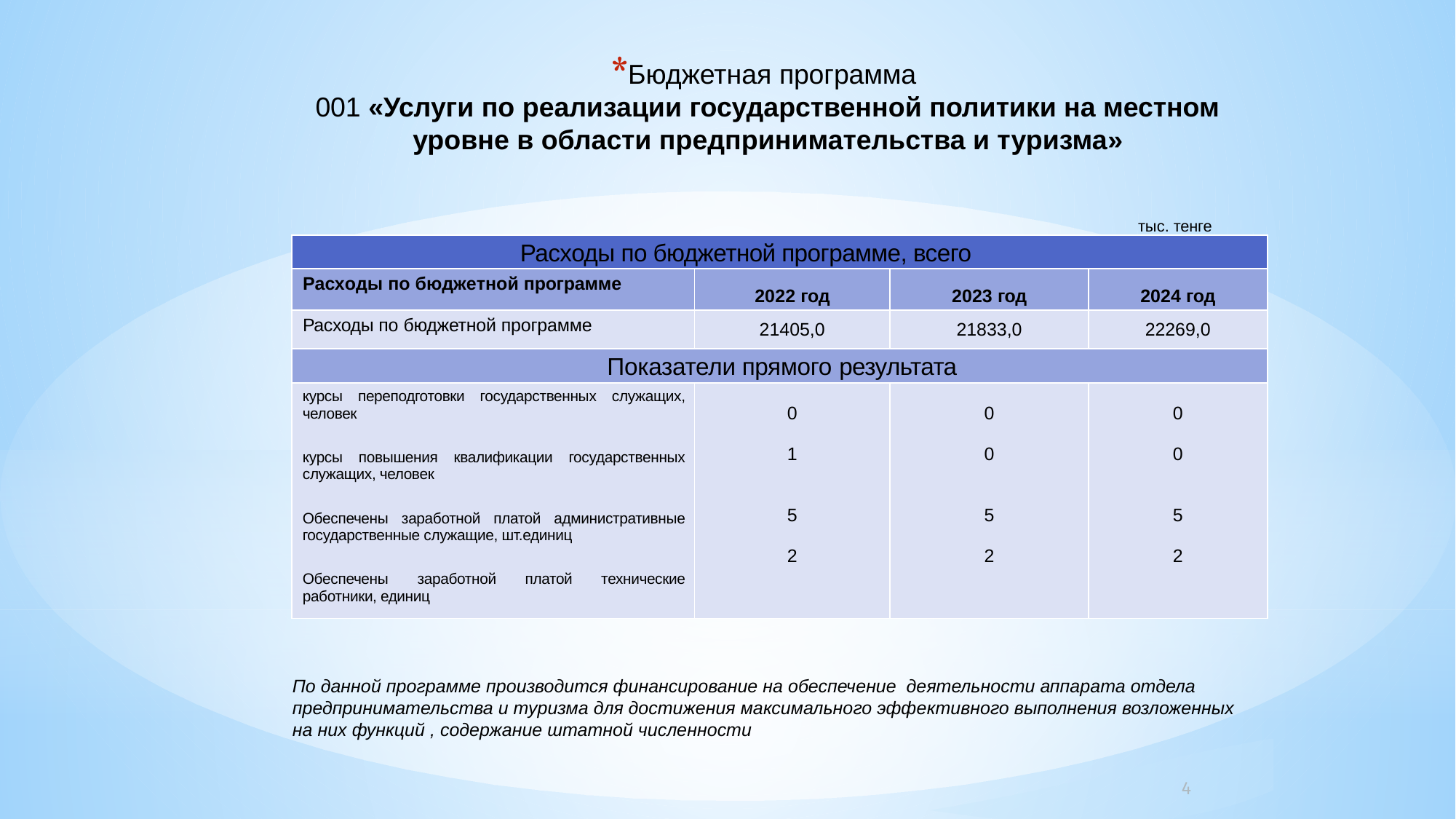

# Бюджетная программа 001 «Услуги по реализации государственной политики на местном уровне в области предпринимательства и туризма»
тыс. тенге
| Расходы по бюджетной программе, всего |  |  |  |
| --- | --- | --- | --- |
| Расходы по бюджетной программе | 2022 год | 2023 год | 2024 год |
| Расходы по бюджетной программе | 21405,0 | 21833,0 | 22269,0 |
| Показатели прямого результата |  |  |  |
| курсы переподготовки государственных служащих, человек курсы повышения квалификации государственных служащих, человек Обеспечены заработной платой административные государственные служащие, шт.единиц Обеспечены заработной платой технические работники, единиц | 0 1 5 2 | 0 0 5 2 | 0 0 5 2 |
По данной программе производится финансирование на обеспечение  деятельности аппарата отдела предпринимательства и туризма для достижения максимального эффективного выполнения возложенных на них функций , содержание штатной численности

        4